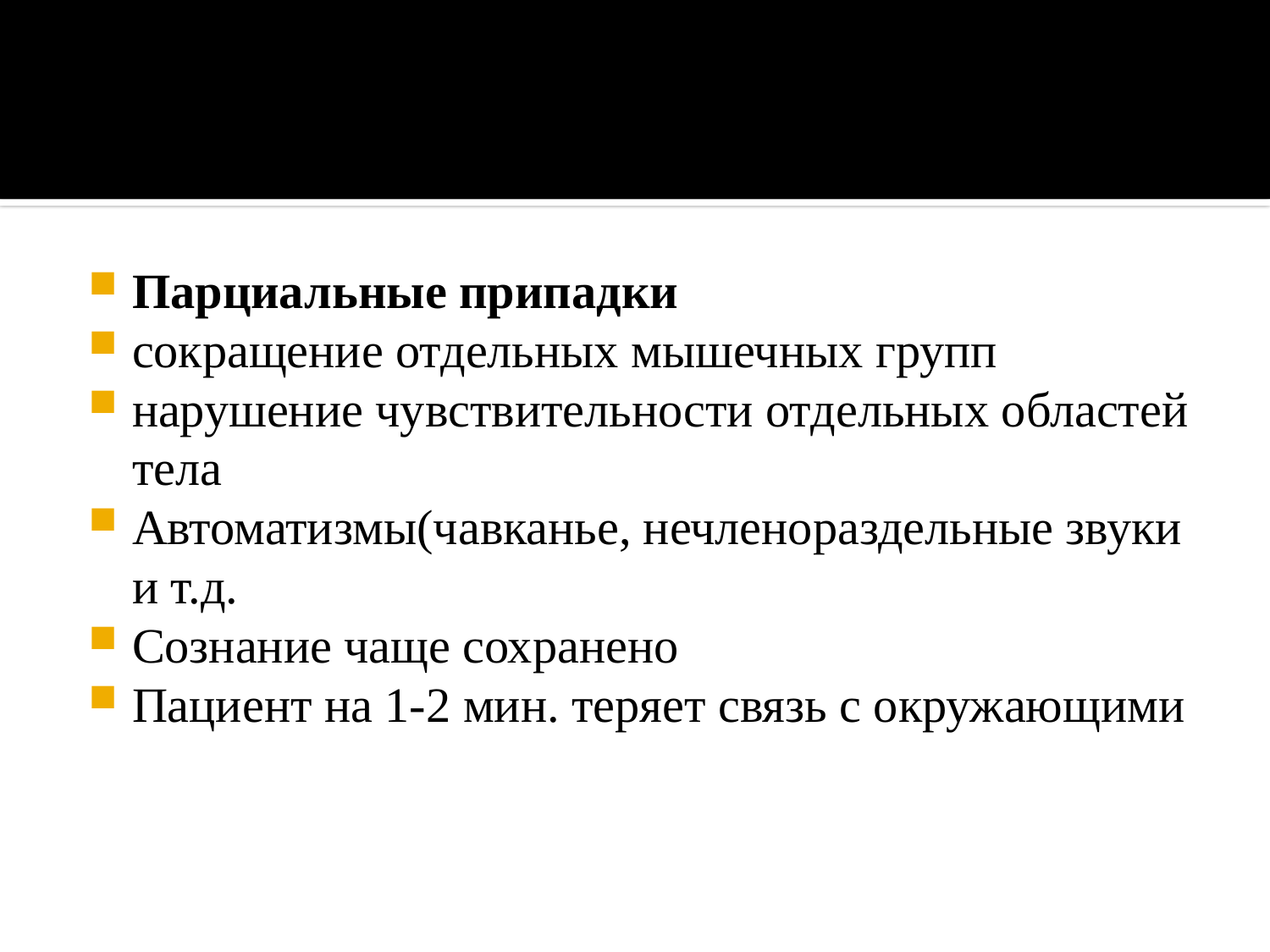

#
Парциальные припадки
сокращение отдельных мышечных групп
нарушение чувствительности отдельных областей тела
Автоматизмы(чавканье, нечленораздельные звуки и т.д.
Сознание чаще сохранено
Пациент на 1-2 мин. теряет связь с окружающими